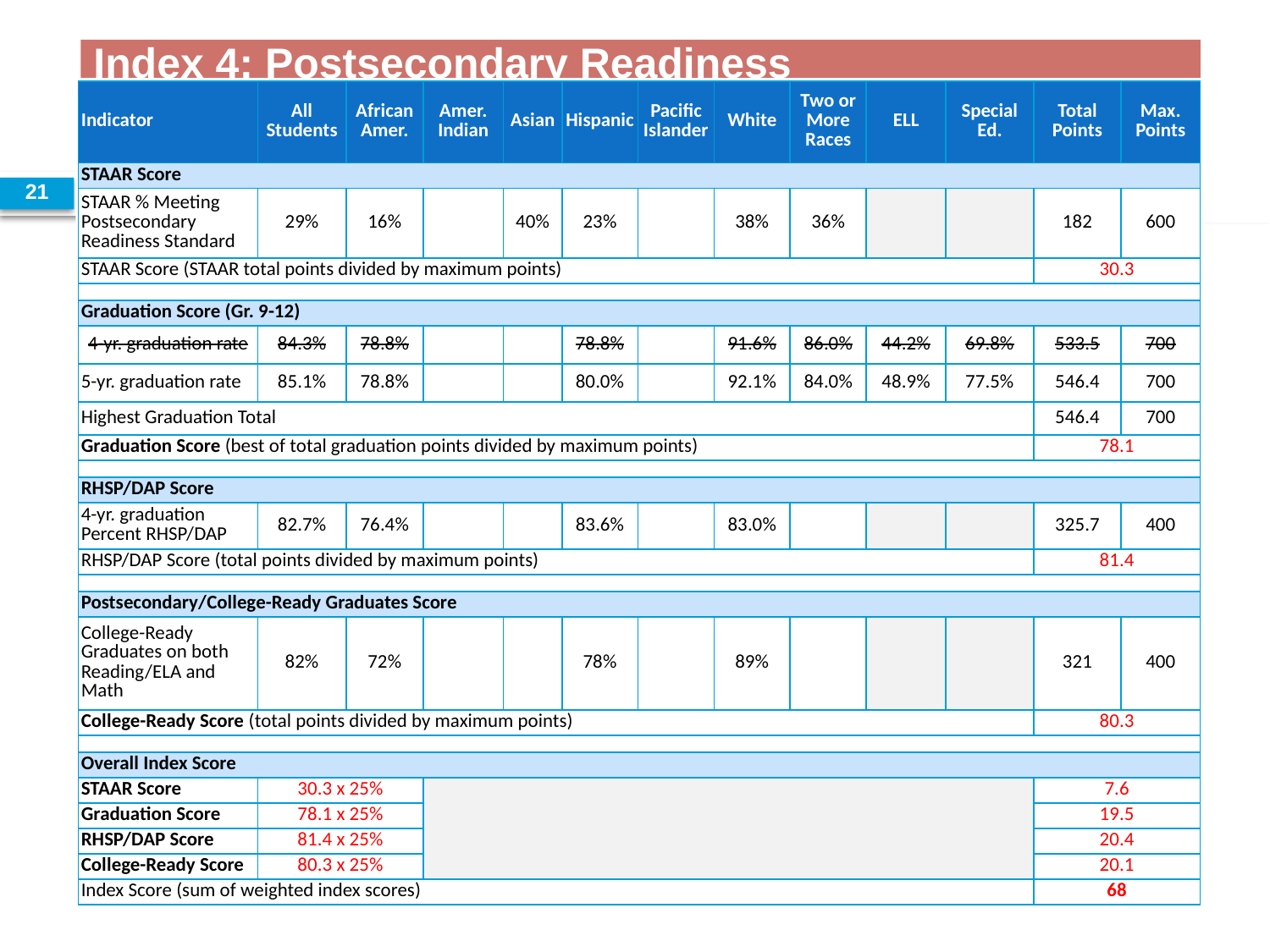

# Index 4: Postsecondary Readiness
| Indicator | All Students | African Amer. | Amer. Indian | Asian | Hispanic | Pacific Islander | White | Two or More Races | ELL | Special Ed. | Total Points | Max. Points |
| --- | --- | --- | --- | --- | --- | --- | --- | --- | --- | --- | --- | --- |
| STAAR Score |  |  |  |  |  |  |  |  |  |  |  |  |
| STAAR % Meeting Postsecondary Readiness Standard | 29% | 16% |  | 40% | 23% |  | 38% | 36% |  |  | 182 | 600 |
| STAAR Score (STAAR total points divided by maximum points) |  |  |  |  |  |  |  |  |  |  | 30.3 |  |
|  |  |  |  |  |  |  |  |  |  |  |  |  |
| Graduation Score (Gr. 9-12) |  |  |  |  |  |  |  |  |  |  |  |  |
| 4-yr. graduation rate | 84.3% | 78.8% |  |  | 78.8% |  | 91.6% | 86.0% | 44.2% | 69.8% | 533.5 | 700 |
| 5-yr. graduation rate | 85.1% | 78.8% |  |  | 80.0% |  | 92.1% | 84.0% | 48.9% | 77.5% | 546.4 | 700 |
| Highest Graduation Total |  |  |  |  |  |  |  |  |  |  | 546.4 | 700 |
| Graduation Score (best of total graduation points divided by maximum points) |  |  |  |  |  |  |  |  |  |  | 78.1 |  |
|  |  |  |  |  |  |  |  |  |  |  |  |  |
| RHSP/DAP Score |  |  |  |  |  |  |  |  |  |  |  |  |
| 4-yr. graduation Percent RHSP/DAP | 82.7% | 76.4% |  |  | 83.6% |  | 83.0% |  |  |  | 325.7 | 400 |
| RHSP/DAP Score (total points divided by maximum points) |  |  |  |  |  |  |  |  |  |  | 81.4 |  |
|  |  |  |  |  |  |  |  |  |  |  |  |  |
| Postsecondary/College-Ready Graduates Score |  |  |  |  |  |  |  |  |  |  |  |  |
| College-Ready Graduates on both Reading/ELA and Math | 82% | 72% |  |  | 78% |  | 89% |  |  |  | 321 | 400 |
| College-Ready Score (total points divided by maximum points) |  |  |  |  |  |  |  |  |  |  | 80.3 |  |
|  |  |  |  |  |  |  |  |  |  |  |  |  |
| Overall Index Score |  |  |  |  |  |  |  |  |  |  |  |  |
| STAAR Score | 30.3 x 25% |  |  |  |  |  |  |  |  |  | 7.6 |  |
| Graduation Score | 78.1 x 25% |  |  |  |  |  |  |  |  |  | 19.5 |  |
| RHSP/DAP Score | 81.4 x 25% |  |  |  |  |  |  |  |  |  | 20.4 |  |
| College-Ready Score | 80.3 x 25% |  |  |  |  |  |  |  |  |  | 20.1 |  |
| Index Score (sum of weighted index scores) |  |  |  |  |  |  |  |  |  |  | 68 |  |

21